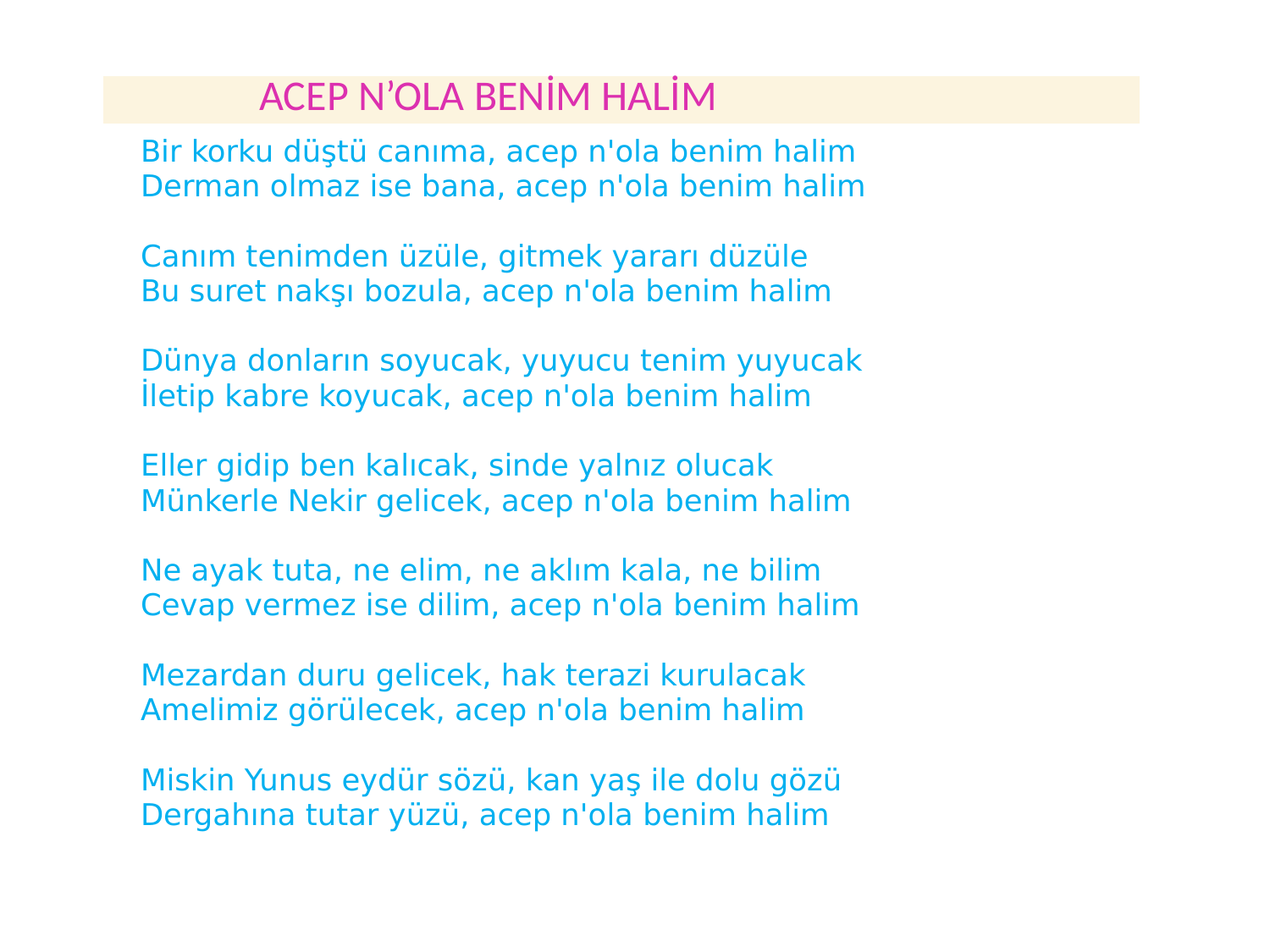

|  |  |
| --- | --- |
| ACEP N’OLA BENİM HALİM |  |
| Bir korku düştü canıma, acep n'ola benim halim Derman olmaz ise bana, acep n'ola benim halim Canım tenimden üzüle, gitmek yararı düzüle Bu suret nakşı bozula, acep n'ola benim halim Dünya donların soyucak, yuyucu tenim yuyucak İletip kabre koyucak, acep n'ola benim halim Eller gidip ben kalıcak, sinde yalnız olucak Münkerle Nekir gelicek, acep n'ola benim halim Ne ayak tuta, ne elim, ne aklım kala, ne bilim Cevap vermez ise dilim, acep n'ola benim halim Mezardan duru gelicek, hak terazi kurulacak Amelimiz görülecek, acep n'ola benim halim Miskin Yunus eydür sözü, kan yaş ile dolu gözü Dergahına tutar yüzü, acep n'ola benim halim |  |